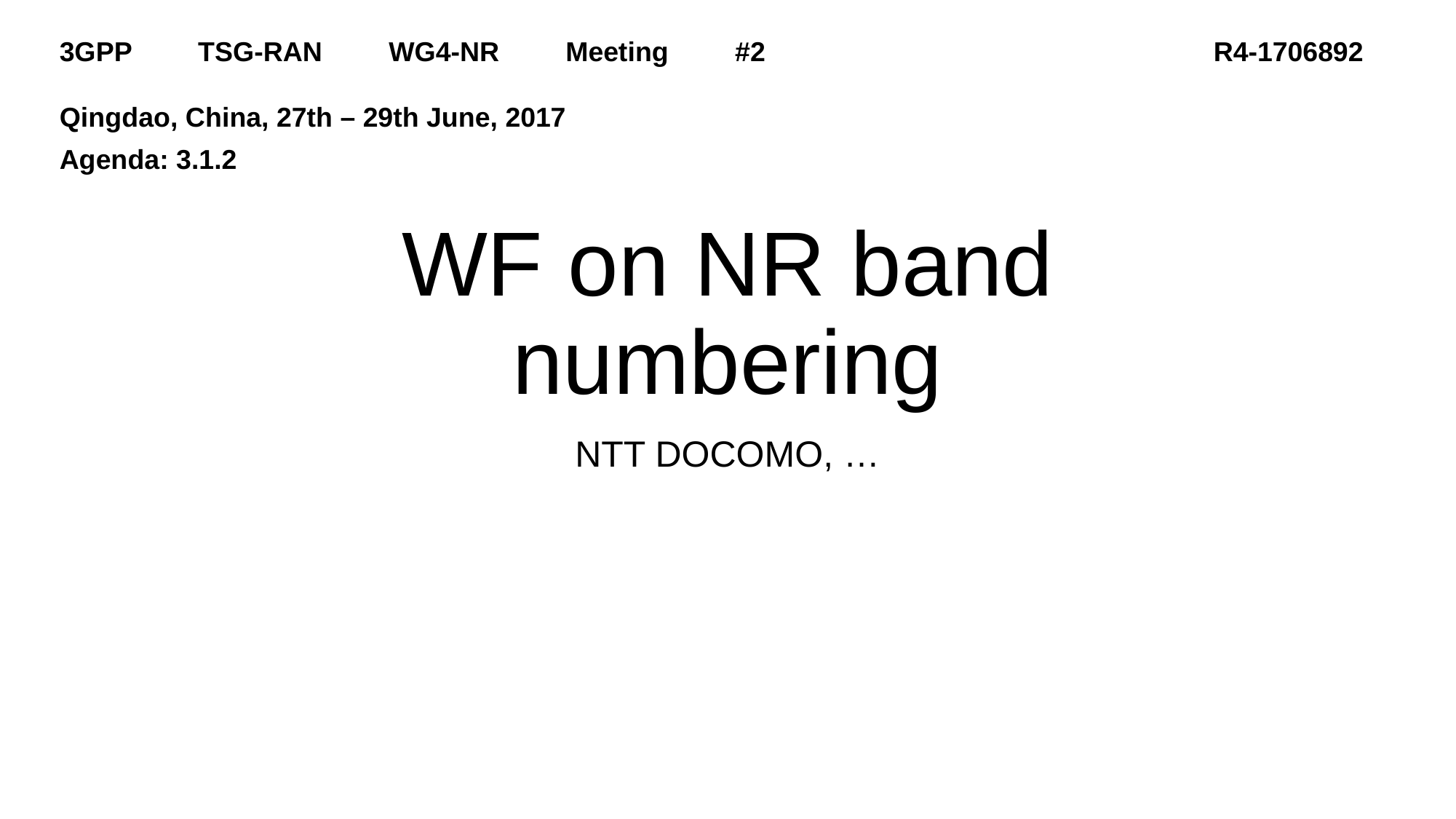

3GPP TSG-RAN WG4-NR Meeting #2
Qingdao, China, 27th – 29th June, 2017
Agenda: 3.1.2
R4-1706892
# WF on NR band numbering
NTT DOCOMO, …